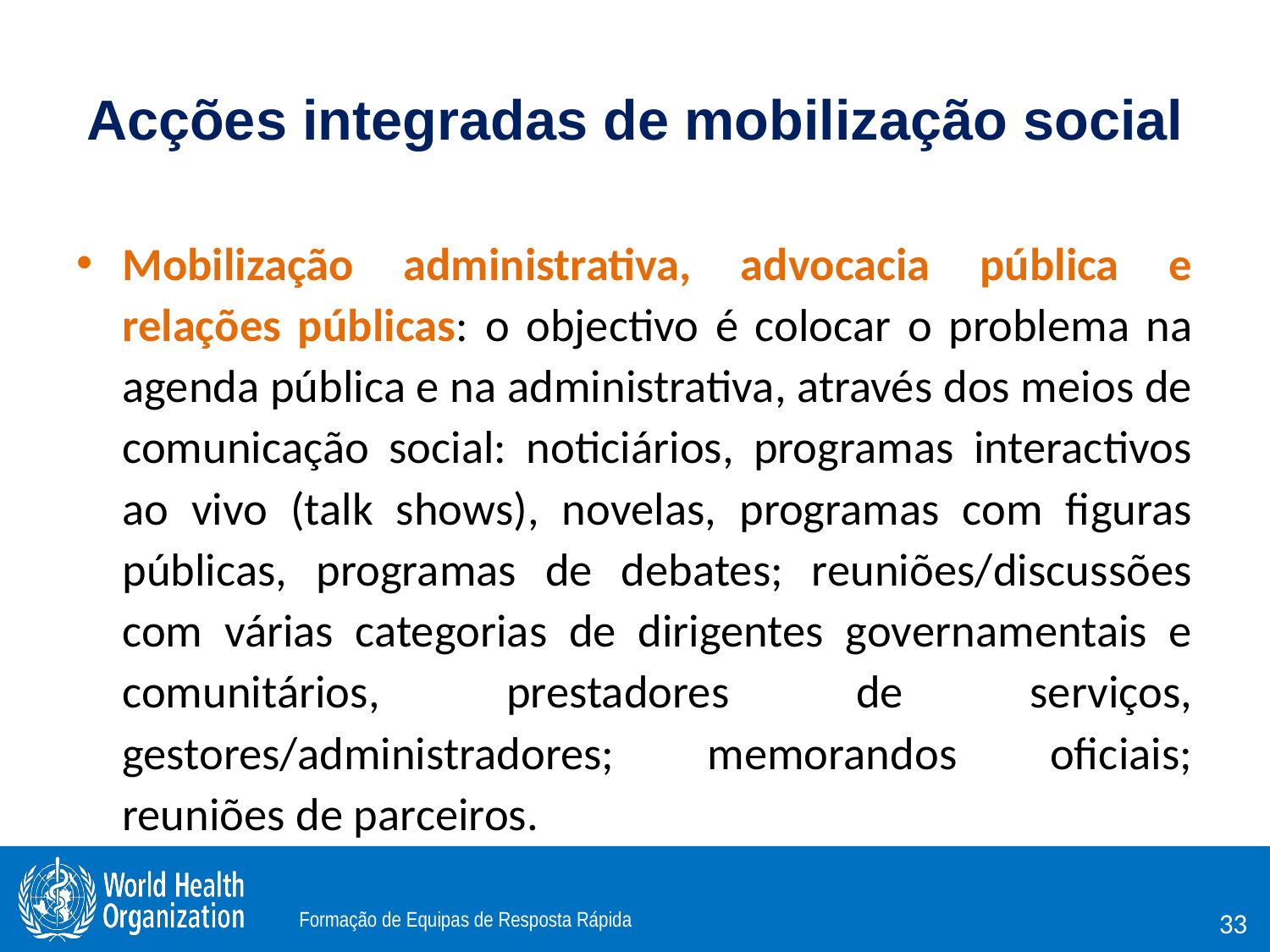

# Acções integradas de mobilização social
Mobilização administrativa, advocacia pública e relações públicas: o objectivo é colocar o problema na agenda pública e na administrativa, através dos meios de comunicação social: noticiários, programas interactivos ao vivo (talk shows), novelas, programas com figuras públicas, programas de debates; reuniões/discussões com várias categorias de dirigentes governamentais e comunitários, prestadores de serviços, gestores/administradores; memorandos oficiais; reuniões de parceiros.